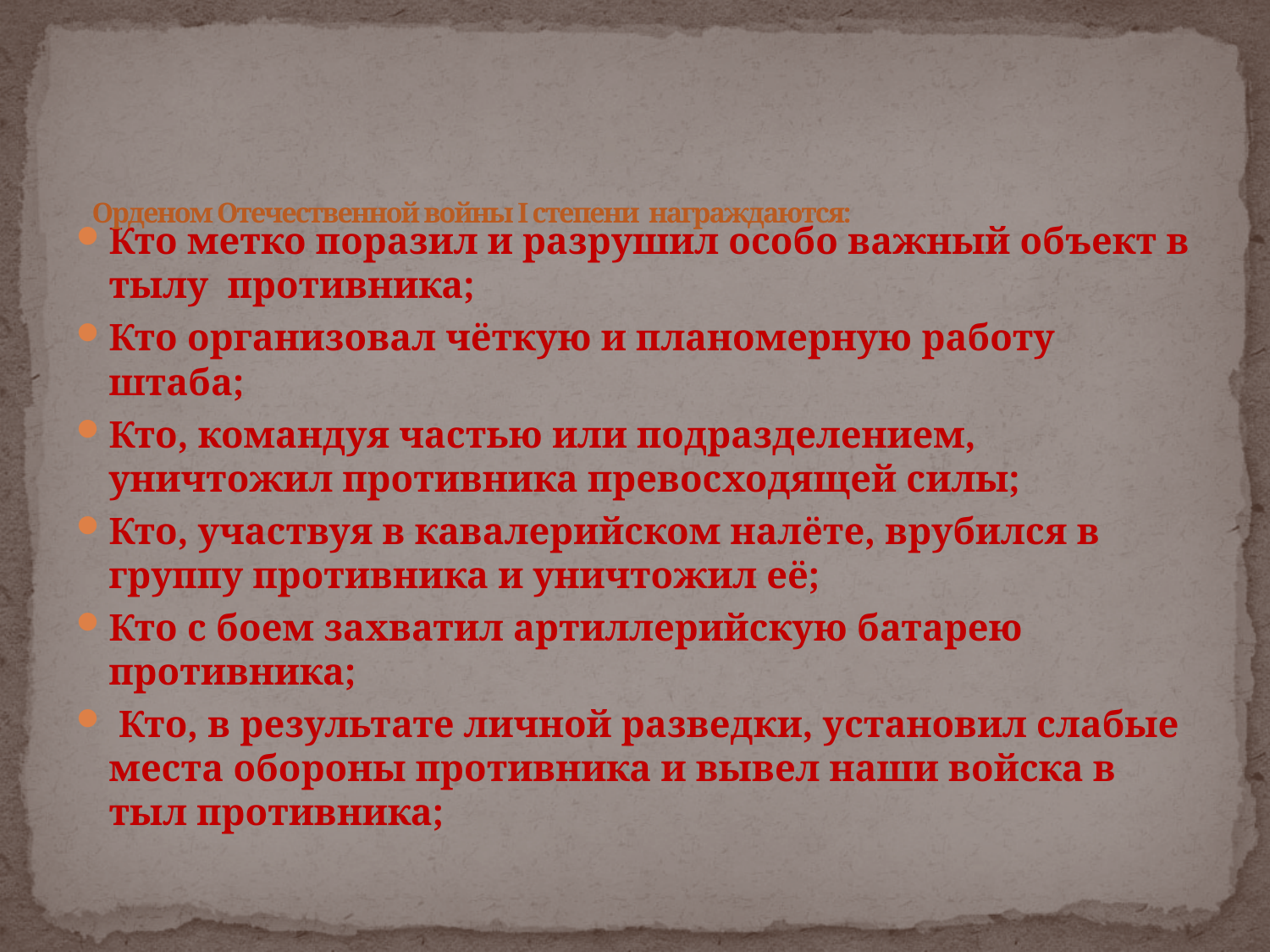

# Орденом Отечественной войны I степени  награждаются:
Кто метко поразил и разрушил особо важный объект в тылу  противника;
Кто организовал чёткую и планомерную работу штаба;
Кто, командуя частью или подразделением, уничтожил противника превосходящей силы;
Кто, участвуя в кавалерийском налёте, врубился в группу противника и уничтожил её;
Кто с боем захватил артиллерийскую батарею противника;
 Кто, в результате личной разведки, установил слабые места обороны противника и вывел наши войска в тыл противника;